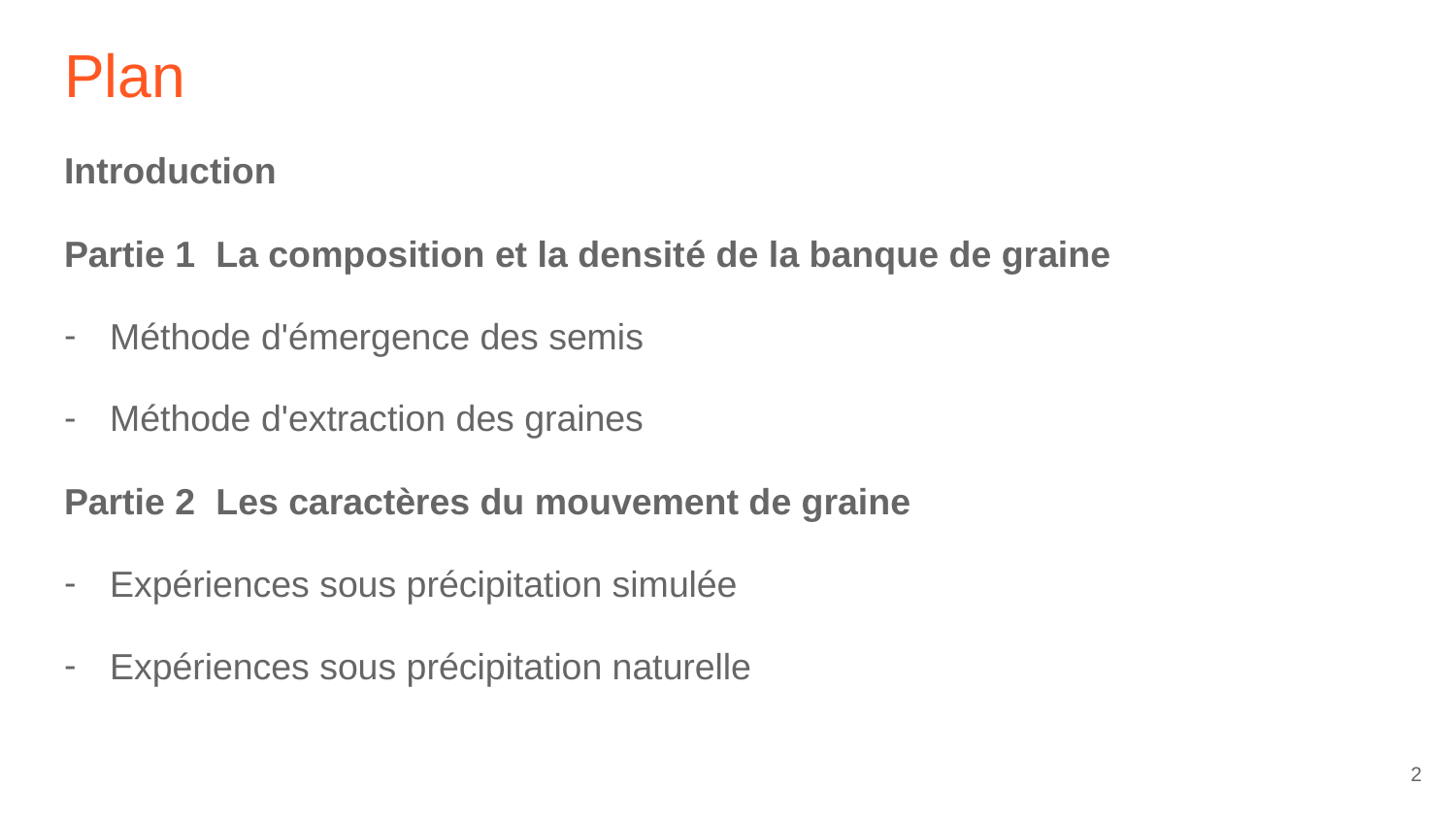

# Plan
Introduction
Partie 1  La composition et la densité de la banque de graine
Méthode d'émergence des semis
Méthode d'extraction des graines
Partie 2  Les caractères du mouvement de graine
Expériences sous précipitation simulée
Expériences sous précipitation naturelle

2